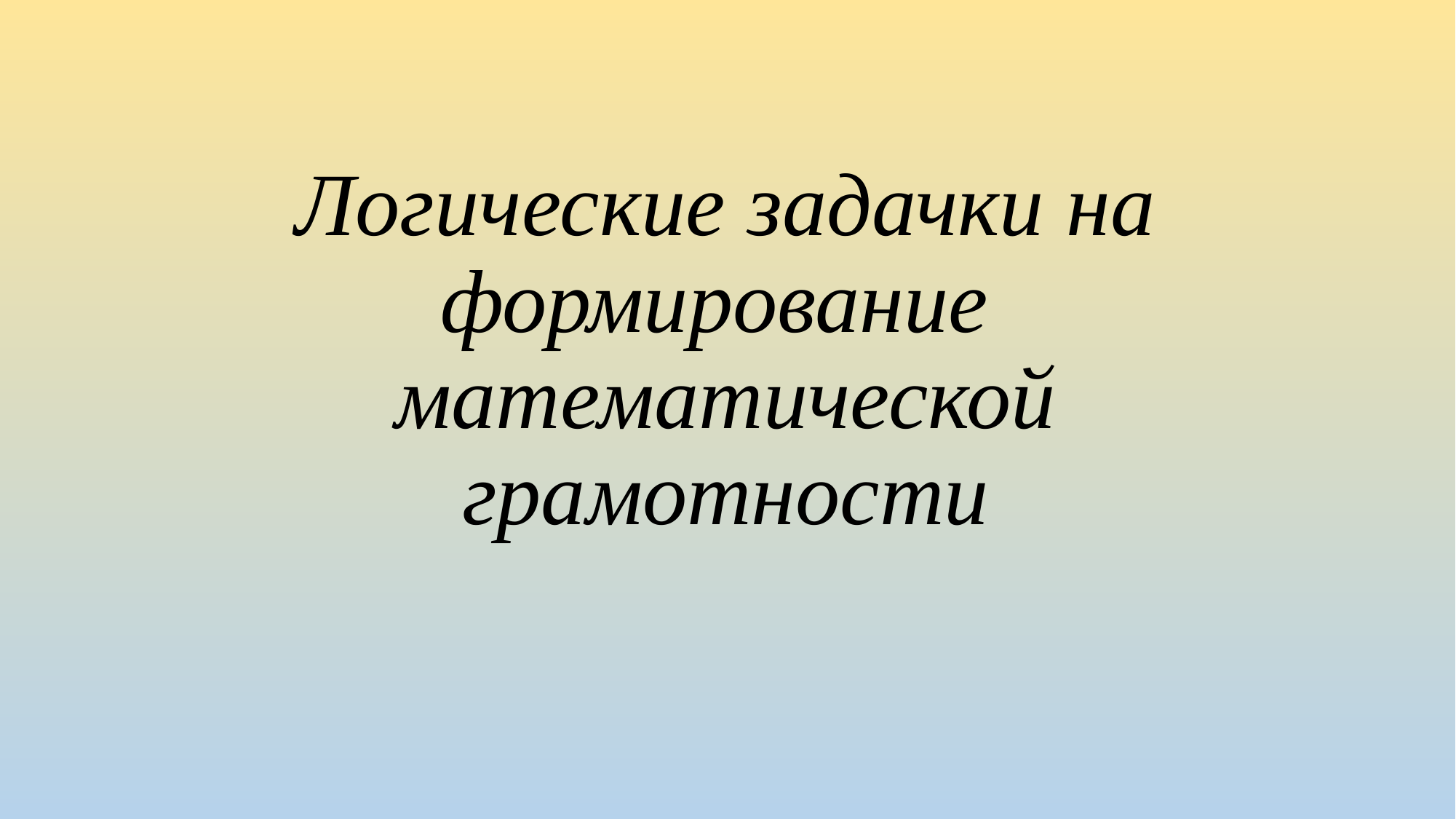

# Логические задачки на формирование  математической грамотности